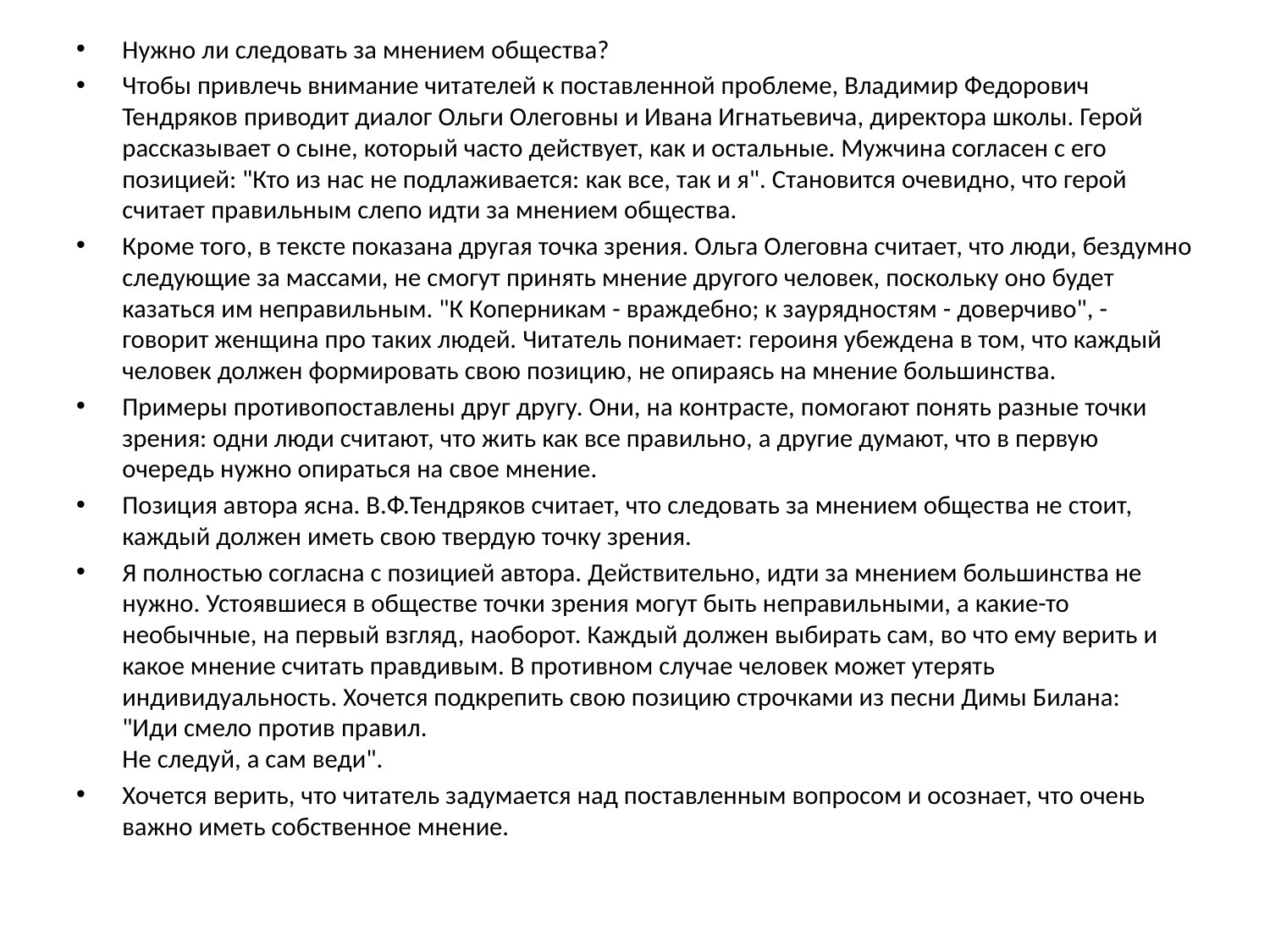

Нужно ли следовать за мнением общества?
Чтобы привлечь внимание читателей к поставленной проблеме, Владимир Федорович Тендряков приводит диалог Ольги Олеговны и Ивана Игнатьевича, директора школы. Герой рассказывает о сыне, который часто действует, как и остальные. Мужчина согласен с его позицией: "Кто из нас не подлаживается: как все, так и я". Становится очевидно, что герой считает правильным слепо идти за мнением общества.
Кроме того, в тексте показана другая точка зрения. Ольга Олеговна считает, что люди, бездумно следующие за массами, не смогут принять мнение другого человек, поскольку оно будет казаться им неправильным. "К Коперникам - враждебно; к заурядностям - доверчиво", - говорит женщина про таких людей. Читатель понимает: героиня убеждена в том, что каждый человек должен формировать свою позицию, не опираясь на мнение большинства.
Примеры противопоставлены друг другу. Они, на контрасте, помогают понять разные точки зрения: одни люди считают, что жить как все правильно, а другие думают, что в первую очередь нужно опираться на свое мнение.
Позиция автора ясна. В.Ф.Тендряков считает, что следовать за мнением общества не стоит, каждый должен иметь свою твердую точку зрения.
Я полностью согласна с позицией автора. Действительно, идти за мнением большинства не нужно. Устоявшиеся в обществе точки зрения могут быть неправильными, а какие-то необычные, на первый взгляд, наоборот. Каждый должен выбирать сам, во что ему верить и какое мнение считать правдивым. В противном случае человек может утерять индивидуальность. Хочется подкрепить свою позицию строчками из песни Димы Билана:
"Иди смело против правил.
Не следуй, а сам веди".
Хочется верить, что читатель задумается над поставленным вопросом и осознает, что очень важно иметь собственное мнение.